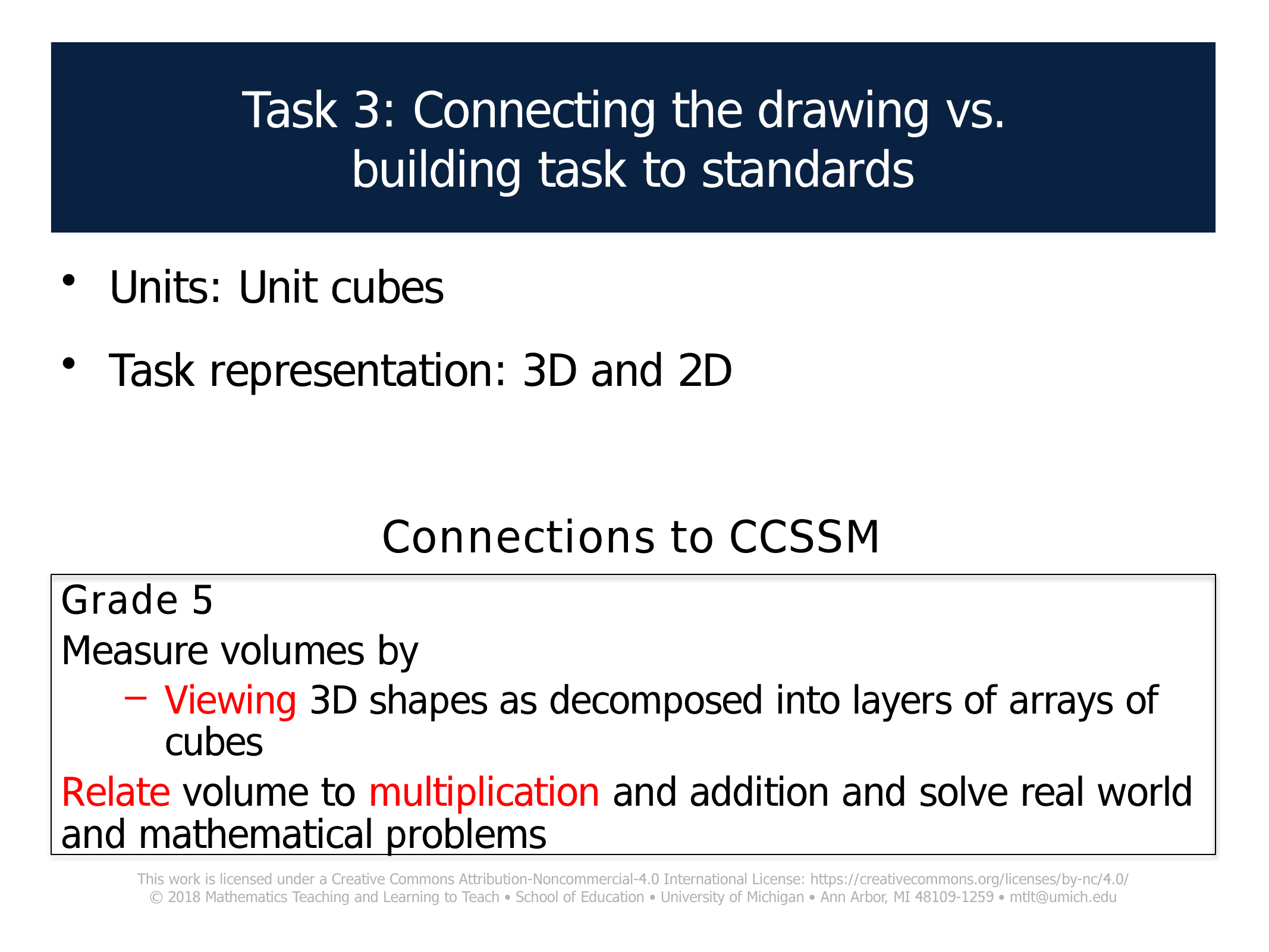

# Task 3: Connecting the drawing vs. building task to standards
Units: Unit cubes
Task representation: 3D and 2D

Connections to CCSSM
Grade 5
Measure volumes by
Viewing 3D shapes as decomposed into layers of arrays of cubes
Relate volume to multiplication and addition and solve real world and mathematical problems

This work is licensed under a Creative Commons Attribution-Noncommercial-4.0 International License: https://creativecommons.org/licenses/by-nc/4.0/
© 2018 Mathematics Teaching and Learning to Teach • School of Education • University of Michigan • Ann Arbor, MI 48109-1259 • mtlt@umich.edu